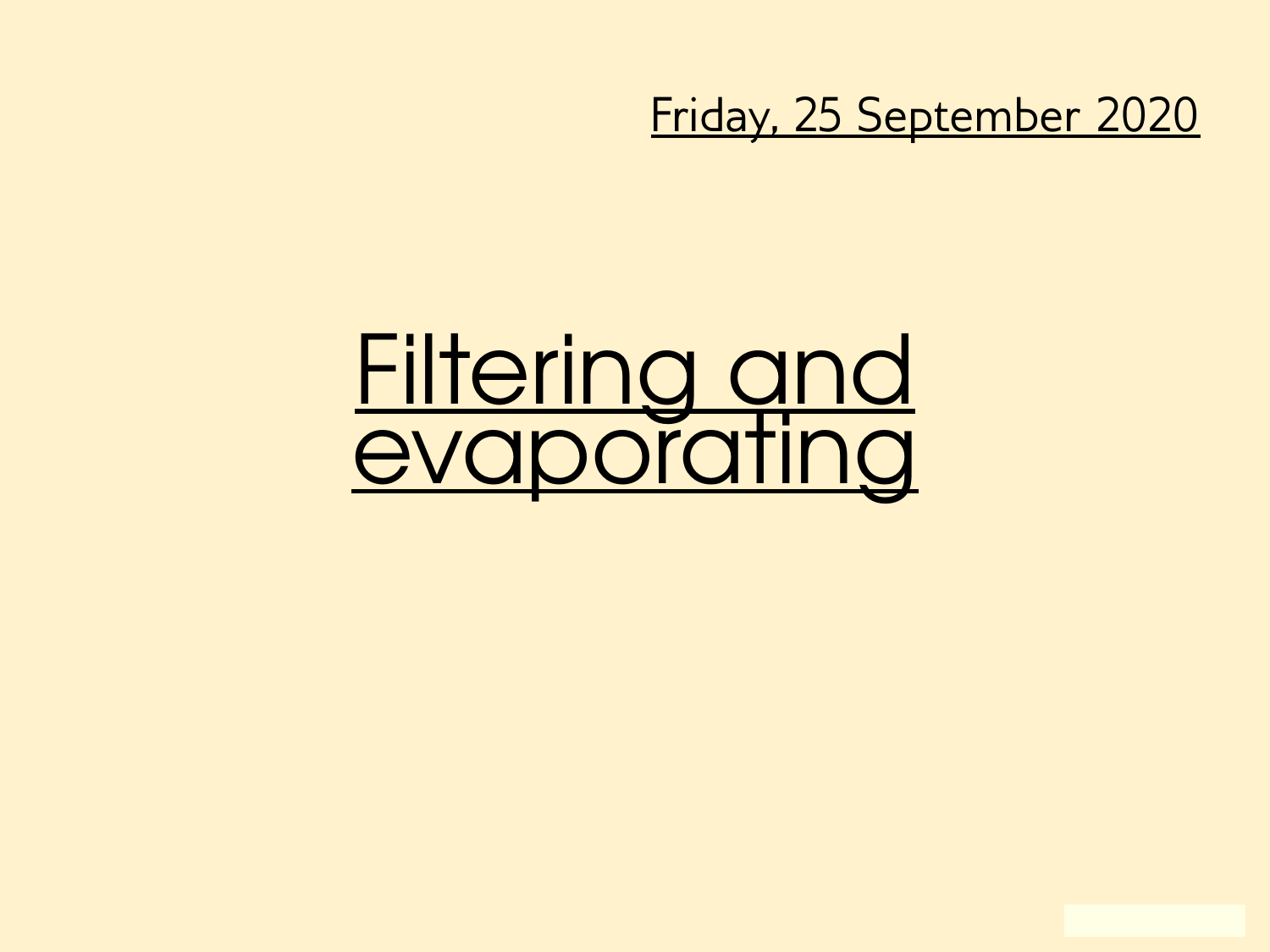

Friday, 25 September 2020
# Filtering and evaporating